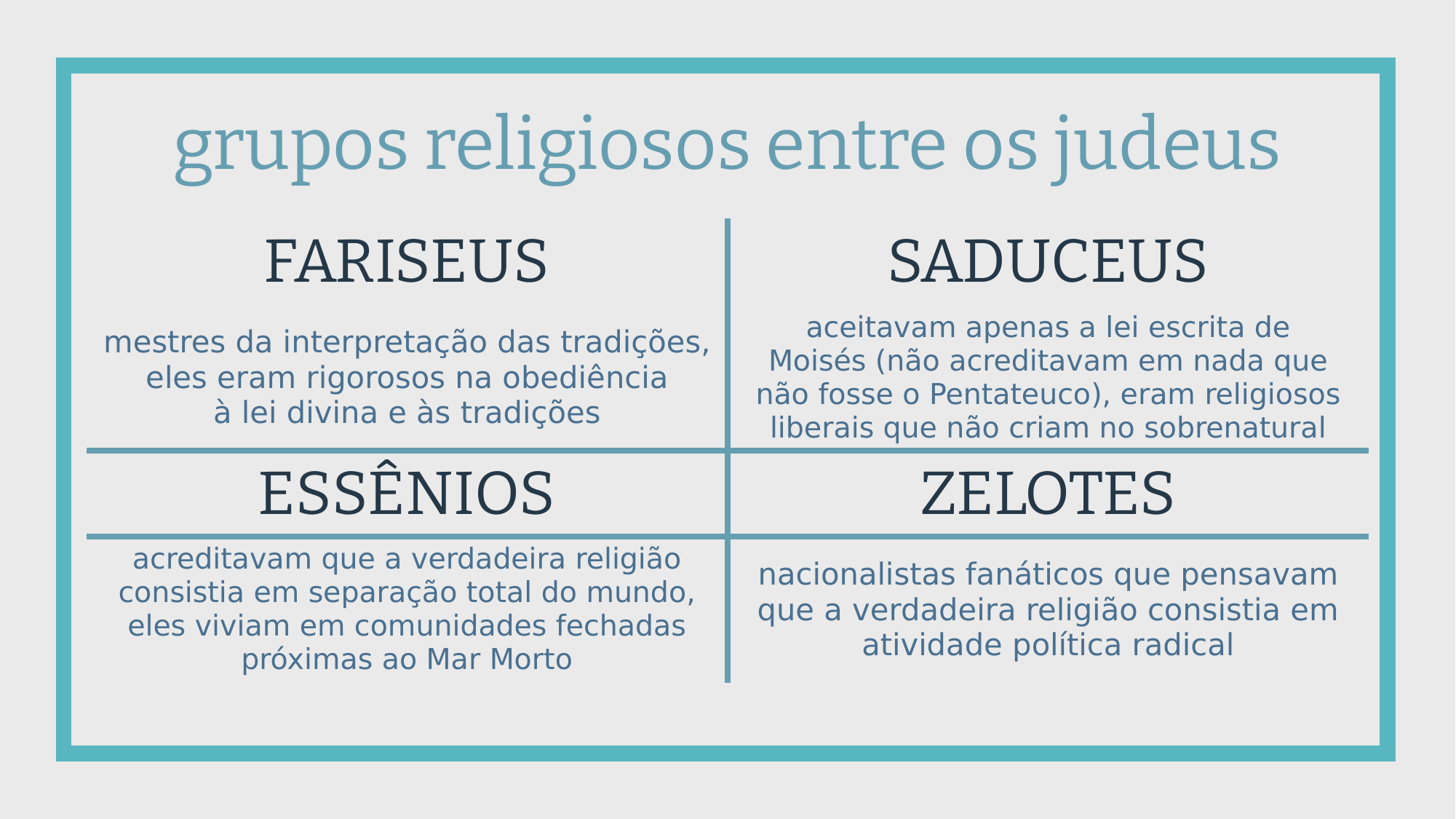

grupos religiosos entre os judeus
| FARISEUS | SADUCEUS |
| --- | --- |
| mestres da interpretação das tradições, eles eram rigorosos na obediência à lei divina e às tradições | aceitavam apenas a lei escrita de Moisés (não acreditavam em nada que não fosse o Pentateuco), eram religiosos liberais que não criam no sobrenatural |
| ESSÊNIOS | ZELOTES |
| acreditavam que a verdadeira religião consistia em separação total do mundo, eles viviam em comunidades fechadas próximas ao Mar Morto | nacionalistas fanáticos que pensavam que a verdadeira religião consistia em atividade política radical |